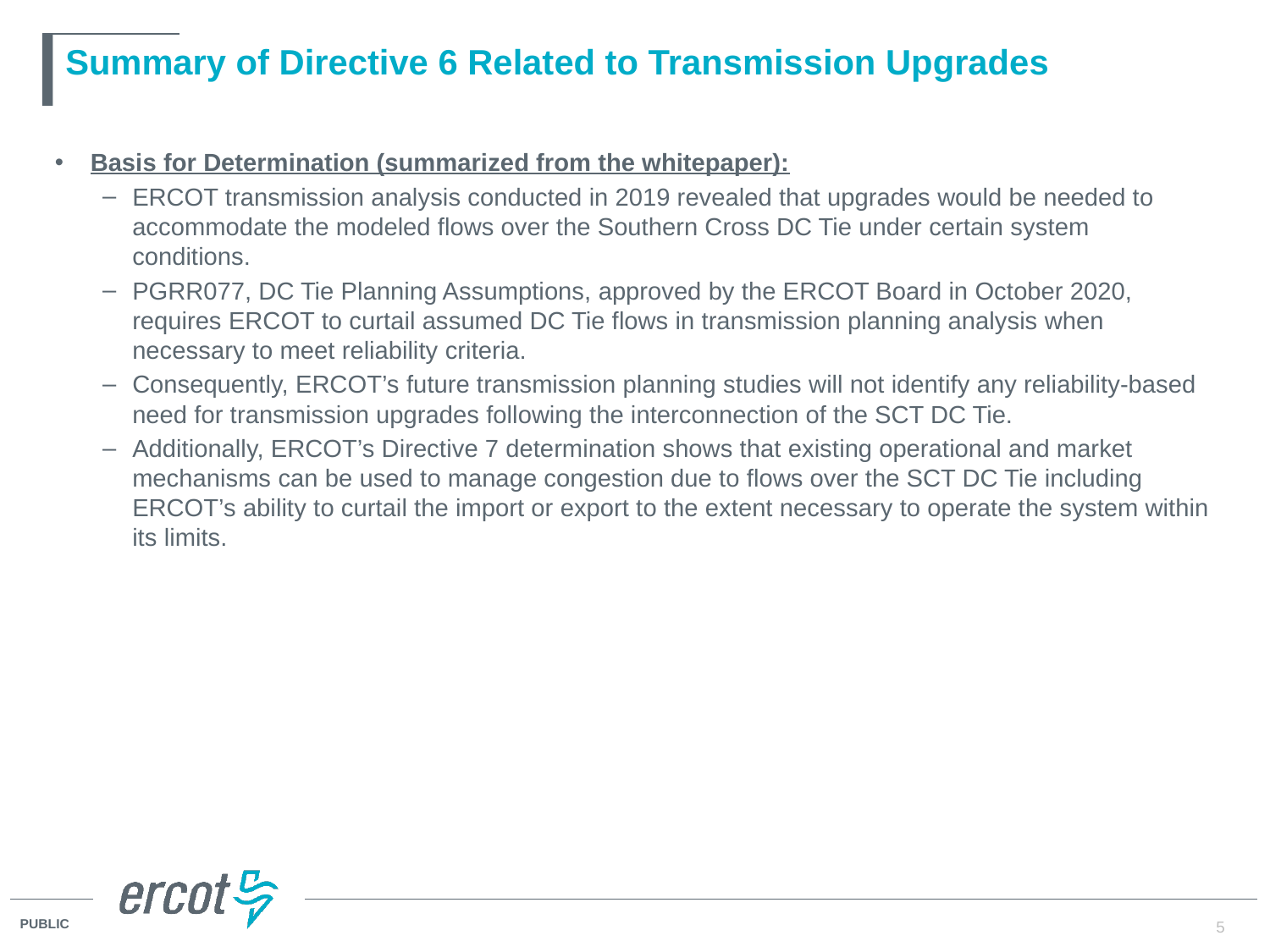

# Summary of Directive 6 Related to Transmission Upgrades

Basis for Determination (summarized from the whitepaper):
ERCOT transmission analysis conducted in 2019 revealed that upgrades would be needed to accommodate the modeled flows over the Southern Cross DC Tie under certain system conditions.
PGRR077, DC Tie Planning Assumptions, approved by the ERCOT Board in October 2020, requires ERCOT to curtail assumed DC Tie flows in transmission planning analysis when necessary to meet reliability criteria.
Consequently, ERCOT’s future transmission planning studies will not identify any reliability-based need for transmission upgrades following the interconnection of the SCT DC Tie.
Additionally, ERCOT’s Directive 7 determination shows that existing operational and market mechanisms can be used to manage congestion due to flows over the SCT DC Tie including ERCOT’s ability to curtail the import or export to the extent necessary to operate the system within its limits.

5